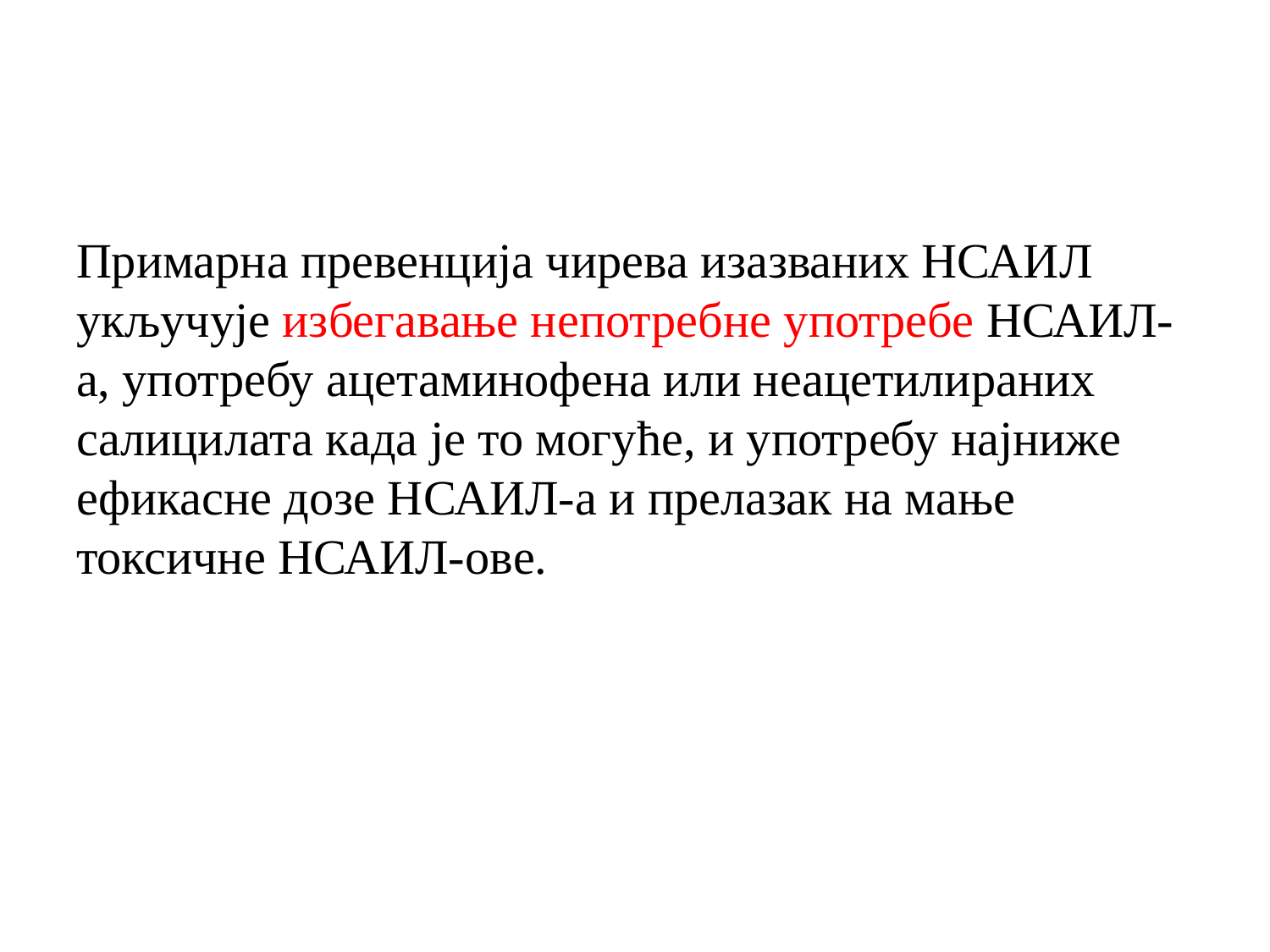

#
Примарна превенција чирева изазваних НСАИЛ укључује избегавање непотребне употребе НСАИЛ-а, употребу ацетаминофена или неацетилираних салицилата када је то могуће, и употребу најниже ефикасне дозе НСАИЛ-а и прелазак на мање токсичне НСАИЛ-ове.